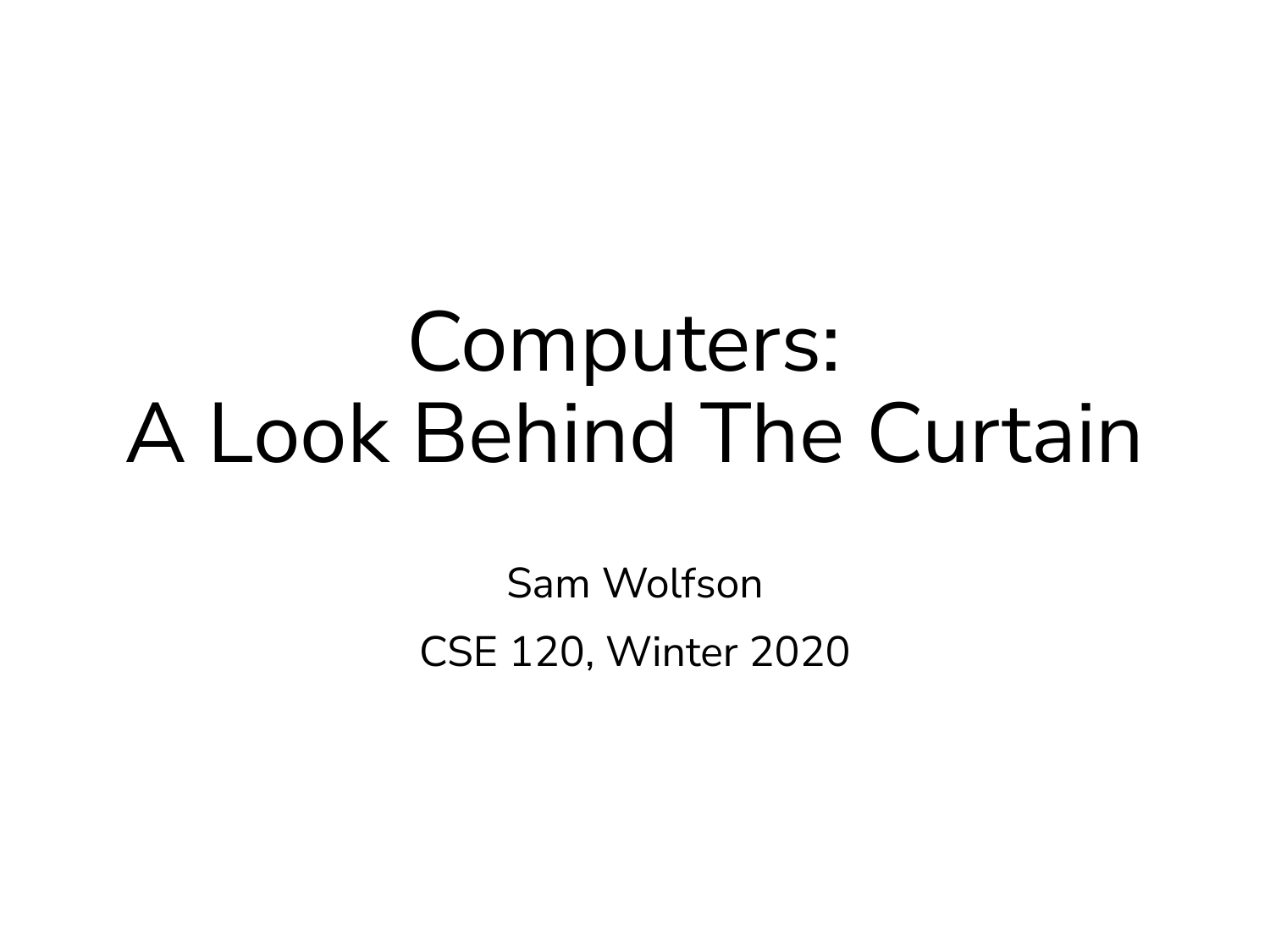

# Computers: A Look Behind The Curtain
Sam Wolfson
CSE 120, Winter 2020